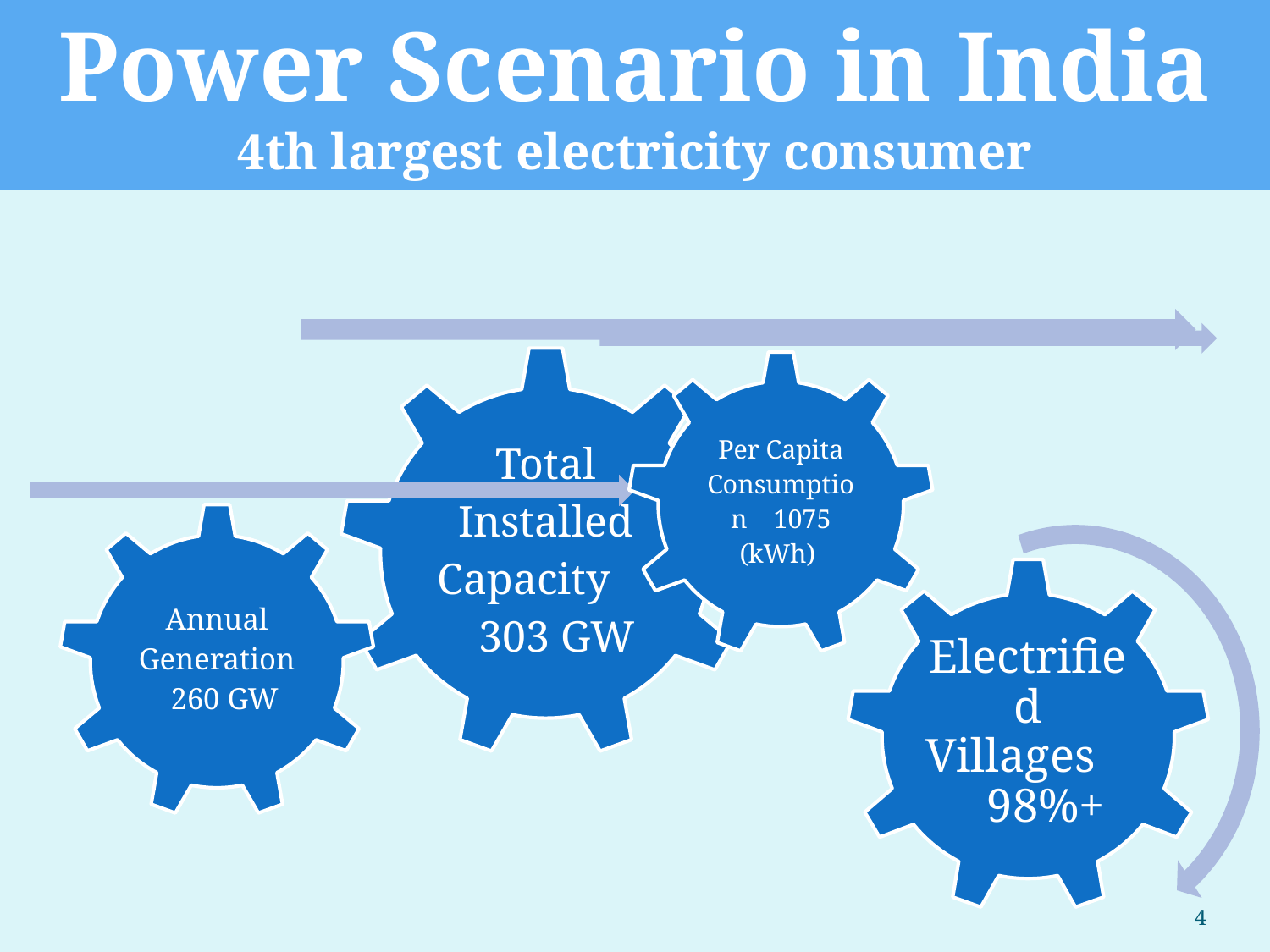

Power Scenario in India
4th largest electricity consumer
Total Installed Capacity       303 GW
Per Capita Consumption    1075 (kWh)
Annual Generation   260 GW
Electrified Villages        98%+

4